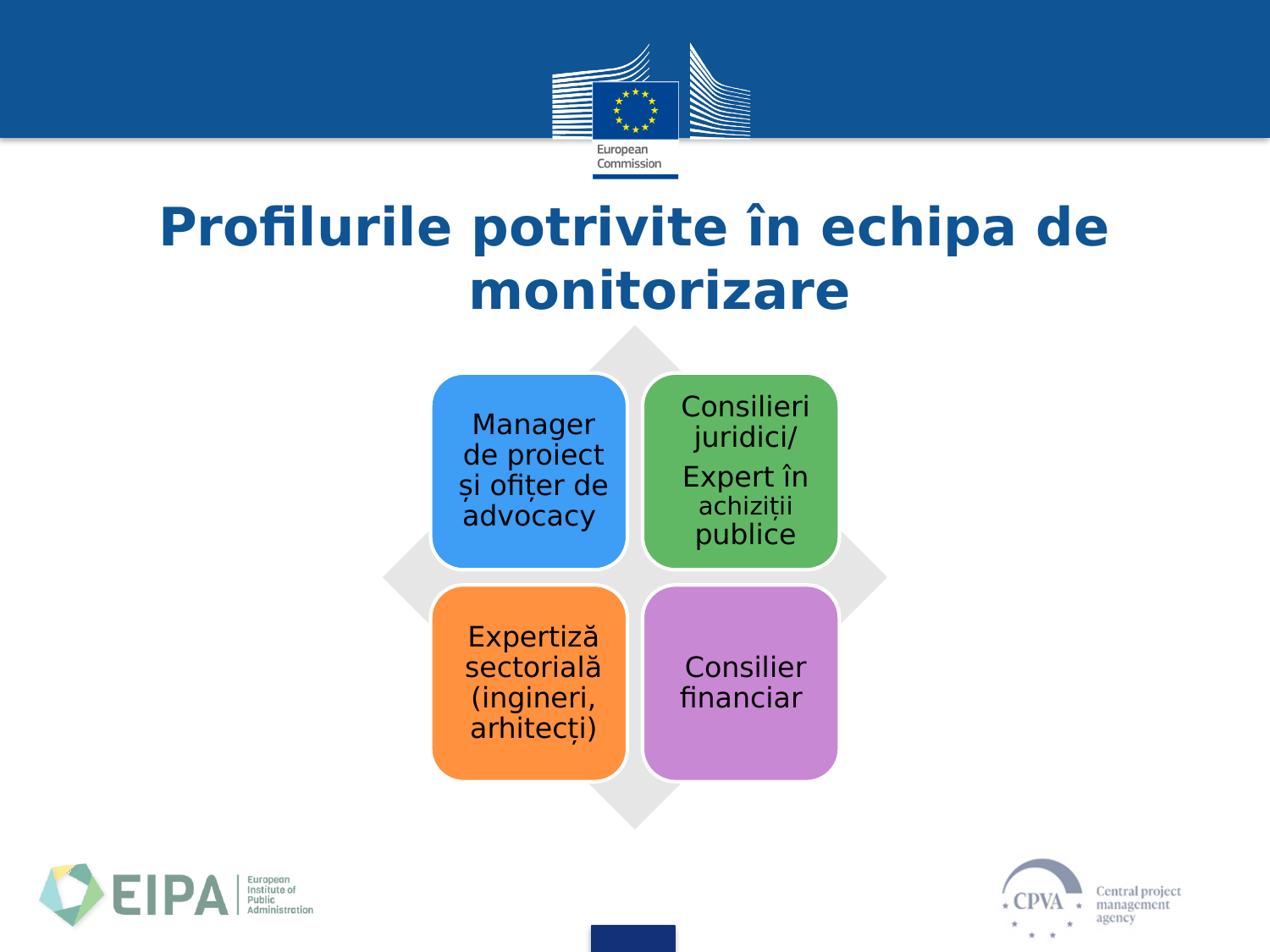

# Profilurile potrivite în echipa de monitorizare
Manager de proiect și ofițer de advocacy
Consilieri juridici/
Expert în achiziții publice
Expertiză sectorială (ingineri, arhitecți)
Consilier financiar